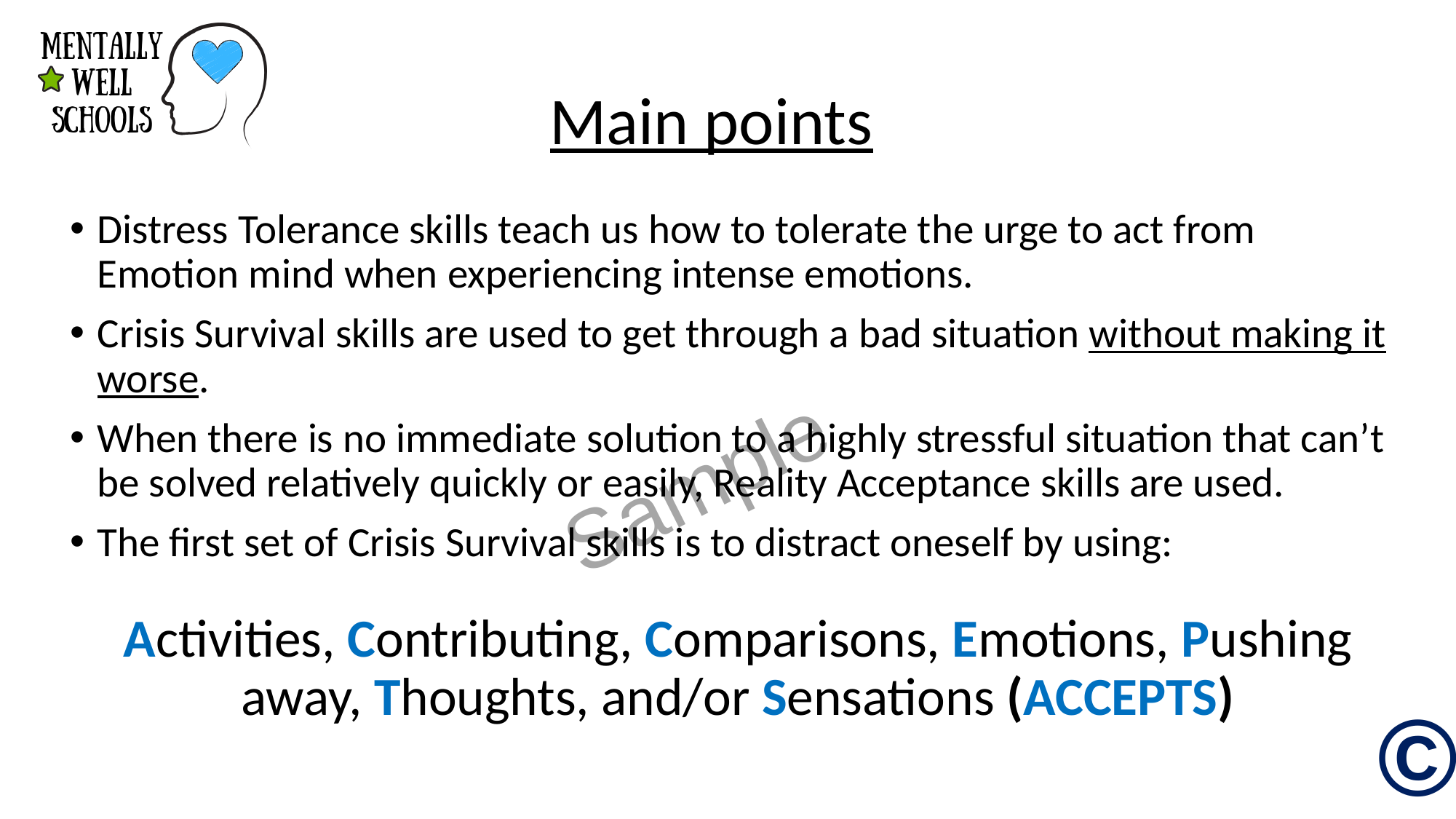

# Main points
Distress Tolerance skills teach us how to tolerate the urge to act from Emotion mind when experiencing intense emotions.
Crisis Survival skills are used to get through a bad situation without making it worse.
When there is no immediate solution to a highly stressful situation that can’t be solved relatively quickly or easily, Reality Acceptance skills are used.
The first set of Crisis Survival skills is to distract oneself by using:

Activities, Contributing, Comparisons, Emotions, Pushing away, Thoughts, and/or Sensations (ACCEPTS)